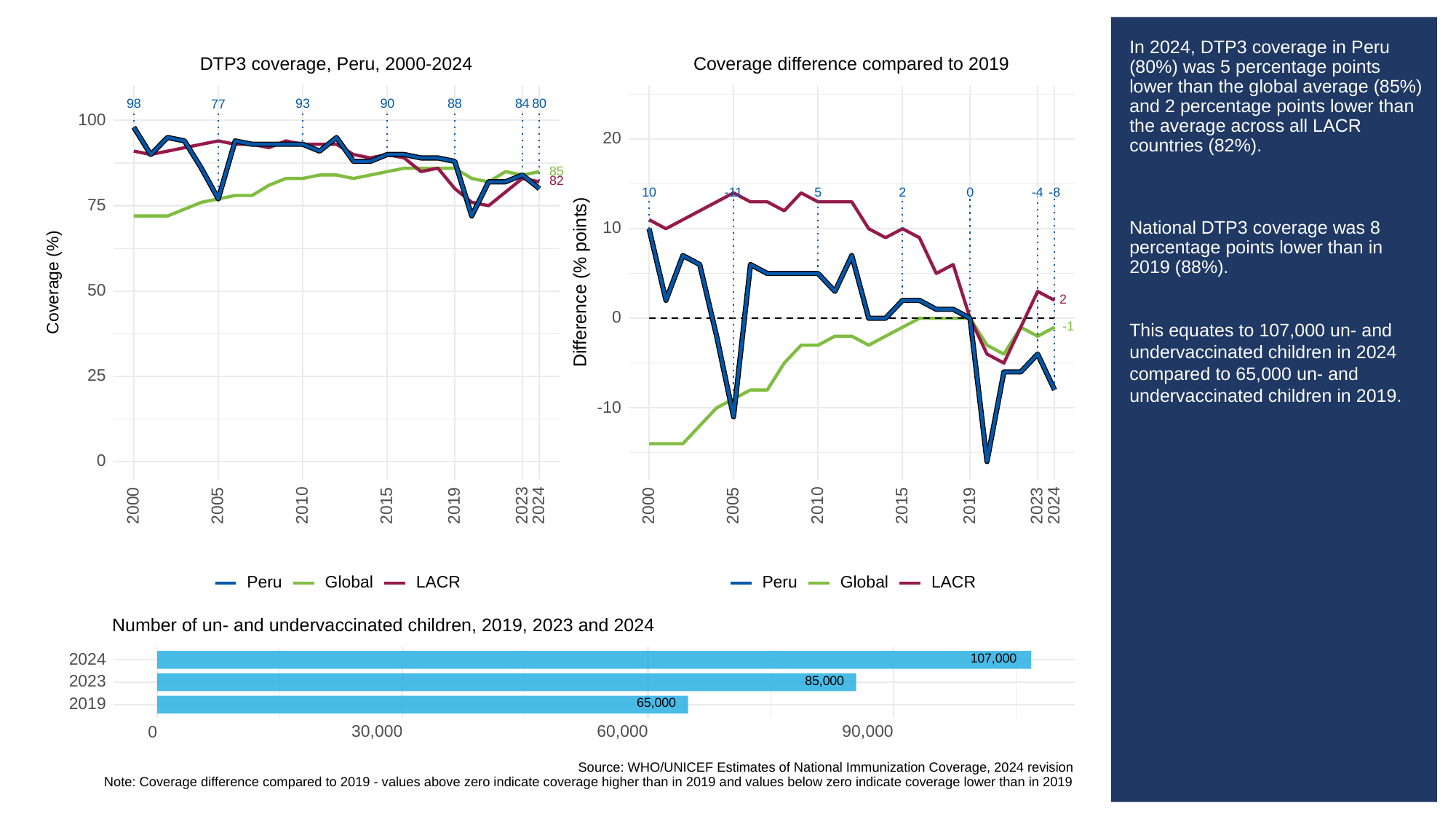

# In 2024, DTP3 coverage in Peru (80%) was 5 percentage points lower than the global average (85%) and 2 percentage points lower than the average across all LACR countries (82%).

National DTP3 coverage was 8 percentage points lower than in 2019 (88%).

This equates to 107,000 un- and undervaccinated children in 2024 compared to 65,000 un- and undervaccinated children in 2019.

Coverage difference compared to 2019
DTP3 coverage, Peru, 2000-2024

93
98
90
88
84
80
77

100

20

85

82

10
0
-8
-11
2
5
-4

75

10

Difference (% points)
Coverage (%)
50

2
0

-1

25

-10

0

2023
2023
2000
2005
2010
2015
2019
2024
2000
2005
2010
2015
2019
2024
Global
LACR
Global
LACR
Peru
Peru

Number of un- and undervaccinated children, 2019, 2023 and 2024

107,000
2024

85,000
2023

65,000
2019

30,000
60,000
90,000
0
Source: WHO/UNICEF Estimates of National Immunization Coverage, 2024 revision
Note: Coverage difference compared to 2019 - values above zero indicate coverage higher than in 2019 and values below zero indicate coverage lower than in 2019